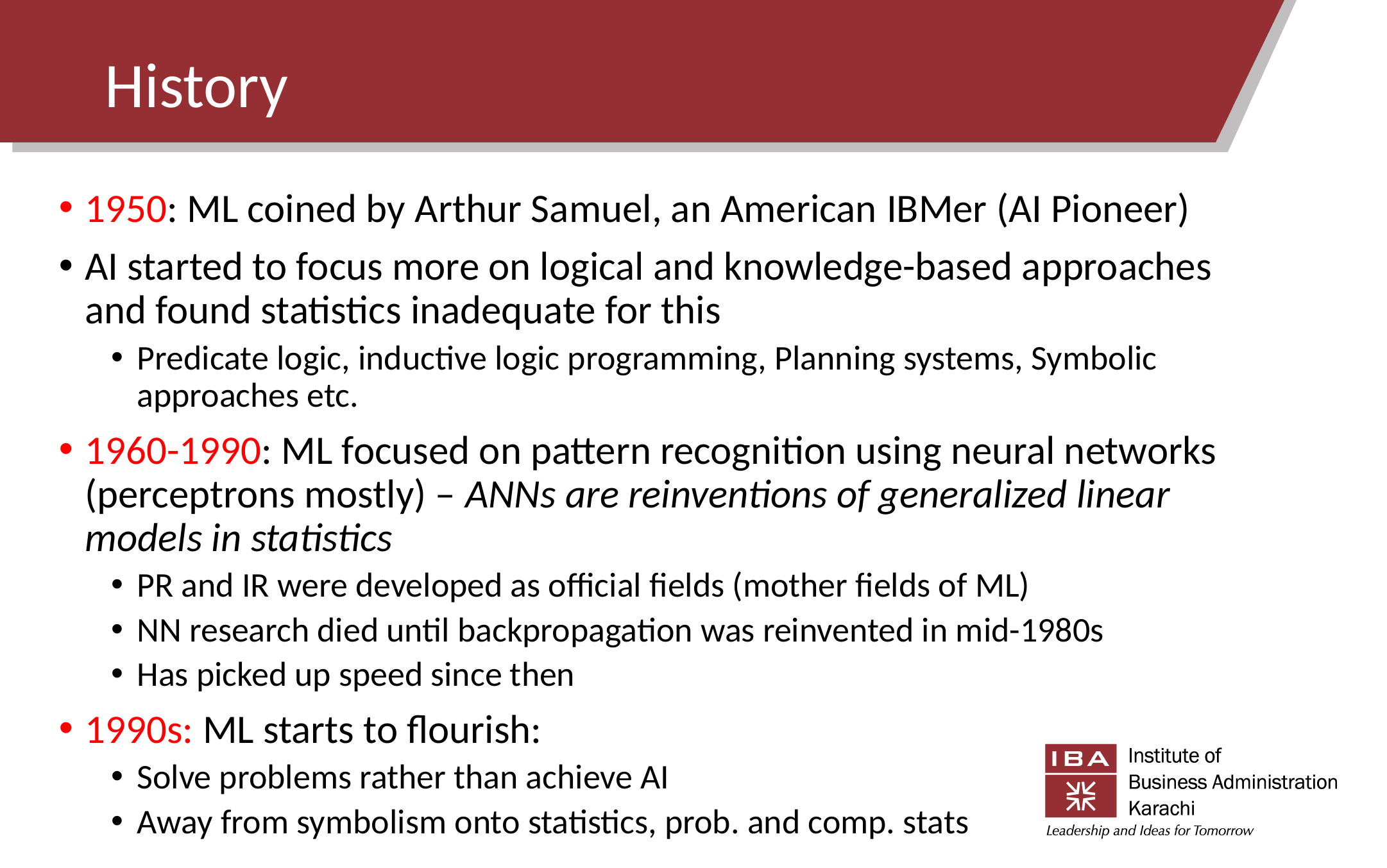

# History
1950: ML coined by Arthur Samuel, an American IBMer (AI Pioneer)
AI started to focus more on logical and knowledge-based approaches and found statistics inadequate for this
Predicate logic, inductive logic programming, Planning systems, Symbolic approaches etc.
1960-1990: ML focused on pattern recognition using neural networks (perceptrons mostly) – ANNs are reinventions of generalized linear models in statistics
PR and IR were developed as official fields (mother fields of ML)
NN research died until backpropagation was reinvented in mid-1980s
Has picked up speed since then
1990s: ML starts to flourish:
Solve problems rather than achieve AI
Away from symbolism onto statistics, prob. and comp. stats